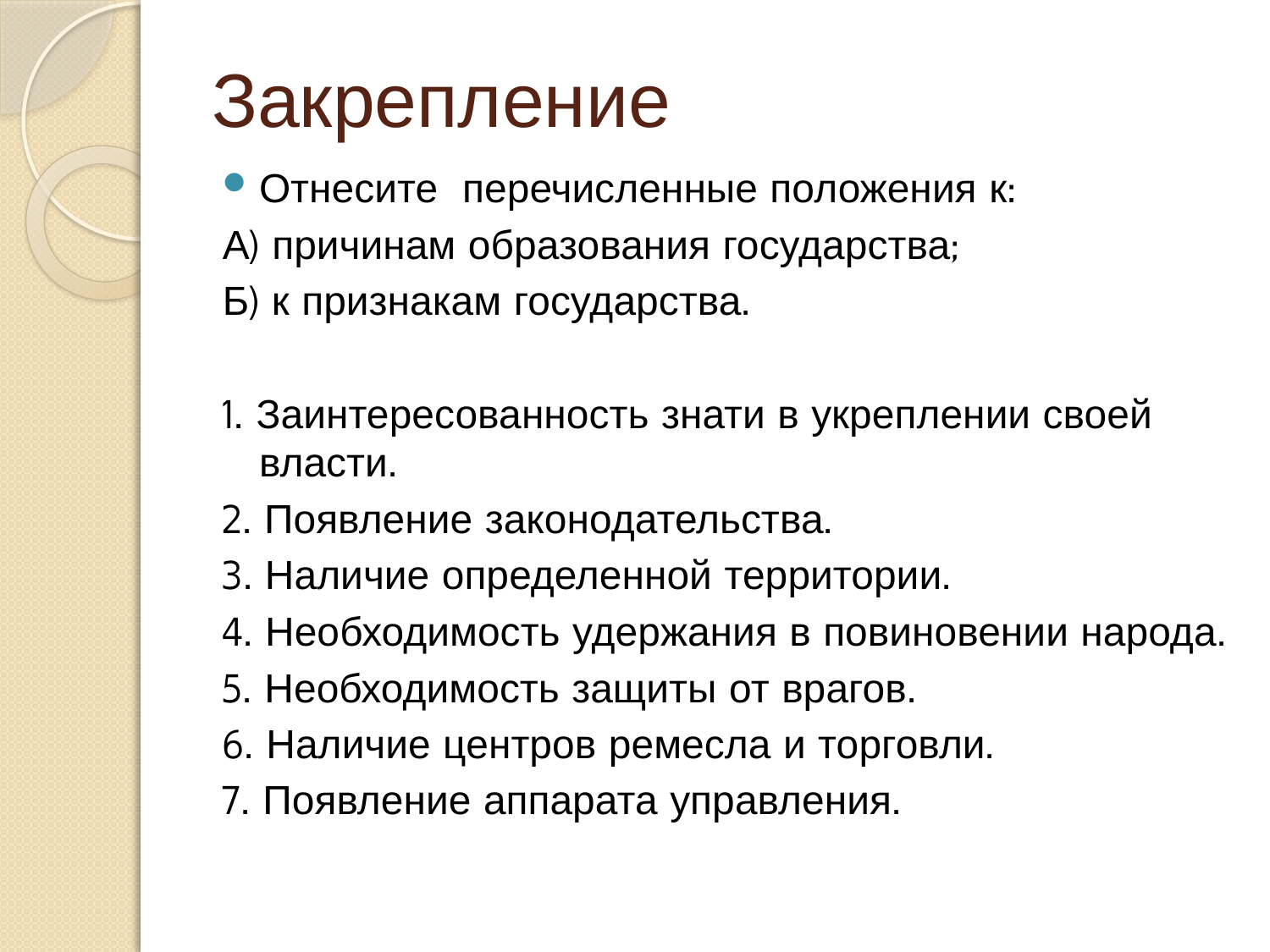

# Закрепление
Отнесите  перечисленные положения к:
А) причинам образования государства;
Б) к признакам государства.

1. Заинтересованность знати в укреплении своей власти.
2. Появление законодательства.
3. Наличие определенной территории.
4. Необходимость удержания в повиновении народа.
5. Необходимость защиты от врагов.
6. Наличие центров ремесла и торговли.
7. Появление аппарата управления.